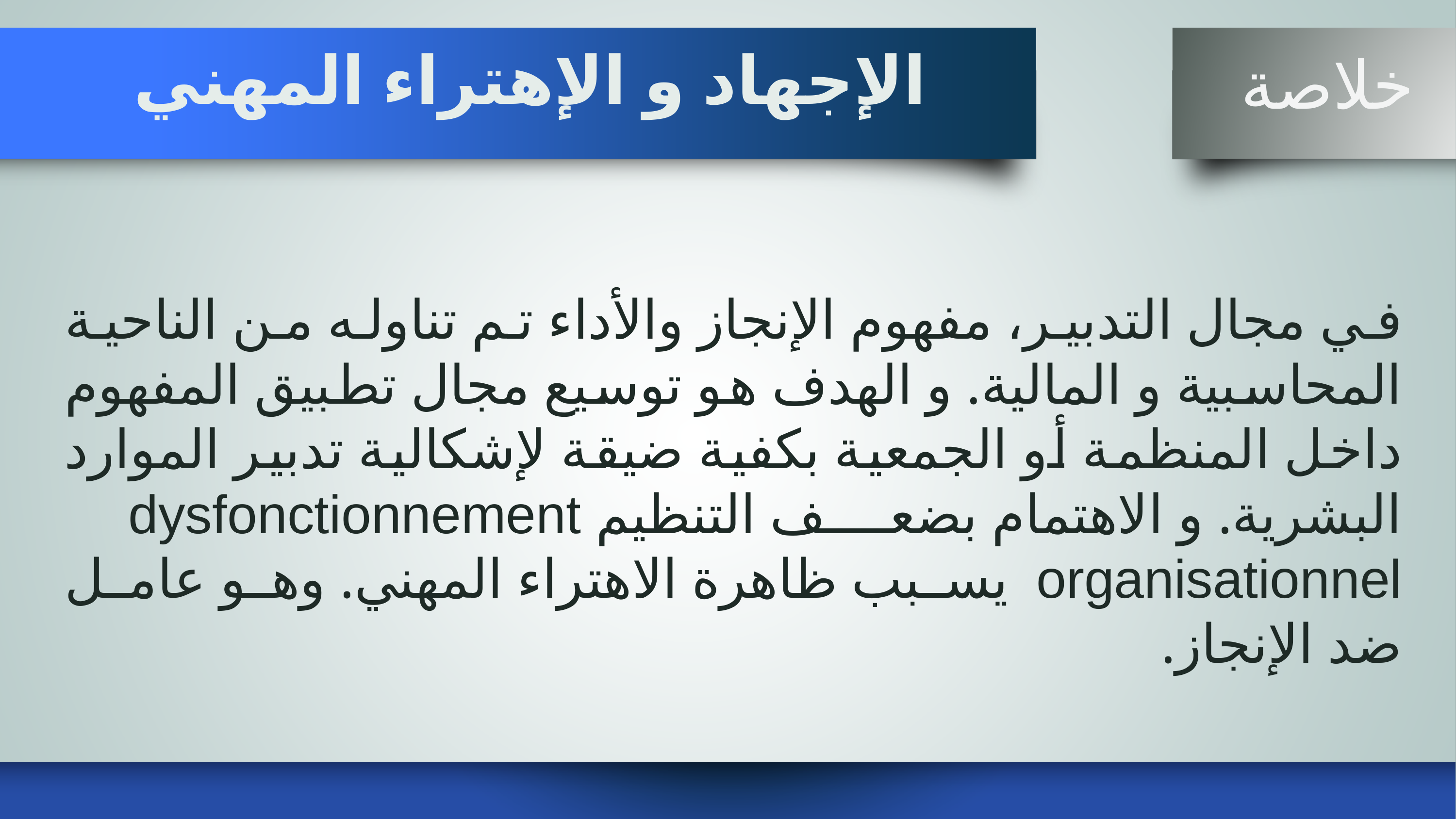

# الإجهاد و الإهتراء المهني
 خلاصة
في مجال التدبير، مفهوم الإنجاز والأداء تم تناوله من الناحية المحاسبية و المالية. و الهدف هو توسيع مجال تطبيق المفهوم داخل المنظمة أو الجمعية بكفية ضيقة لإشكالية تدبير الموارد البشرية. و الاهتمام بضعف التنظيم dysfonctionnement organisationnel  يسبب ظاهرة الاهتراء المهني. وهو عامل ضد الإنجاز.